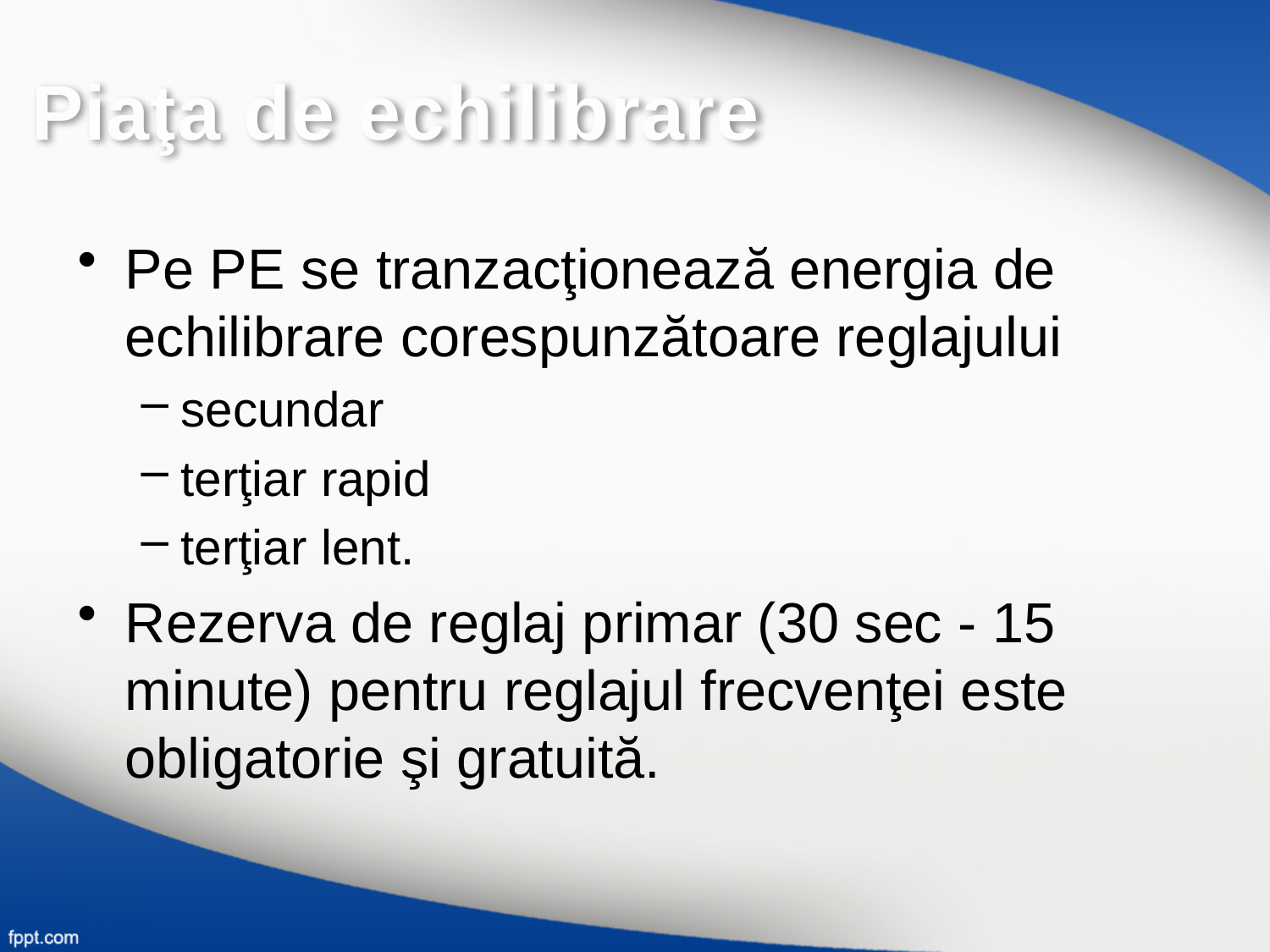

Piaţa de echilibrare
Pe PE se tranzacţionează energia de echilibrare corespunzătoare reglajului
secundar
terţiar rapid
terţiar lent.
Rezerva de reglaj primar (30 sec - 15 minute) pentru reglajul frecvenţei este obligatorie şi gratuită.